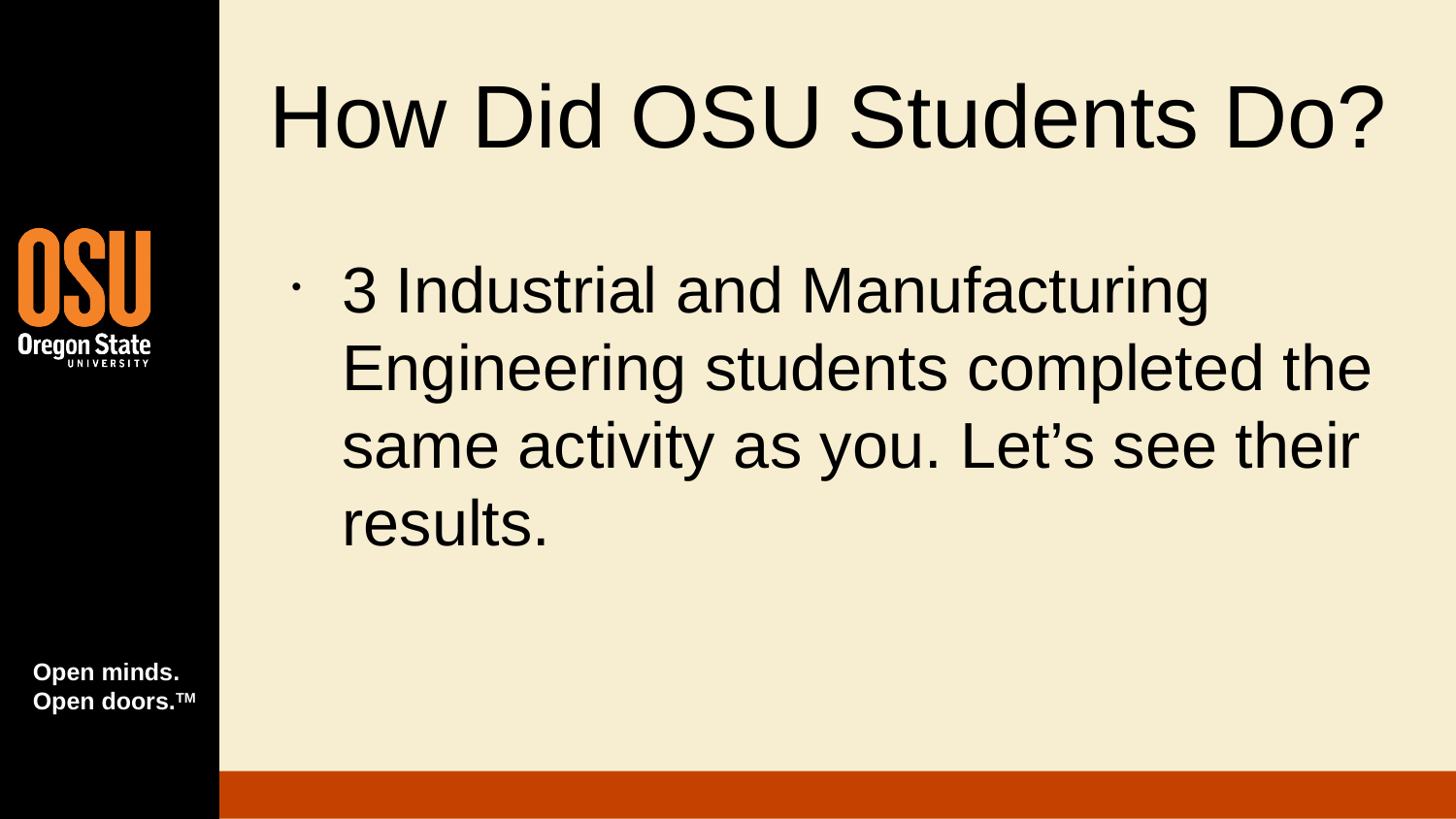

# How Did OSU Students Do?
3 Industrial and Manufacturing Engineering students completed the same activity as you. Let’s see their results.